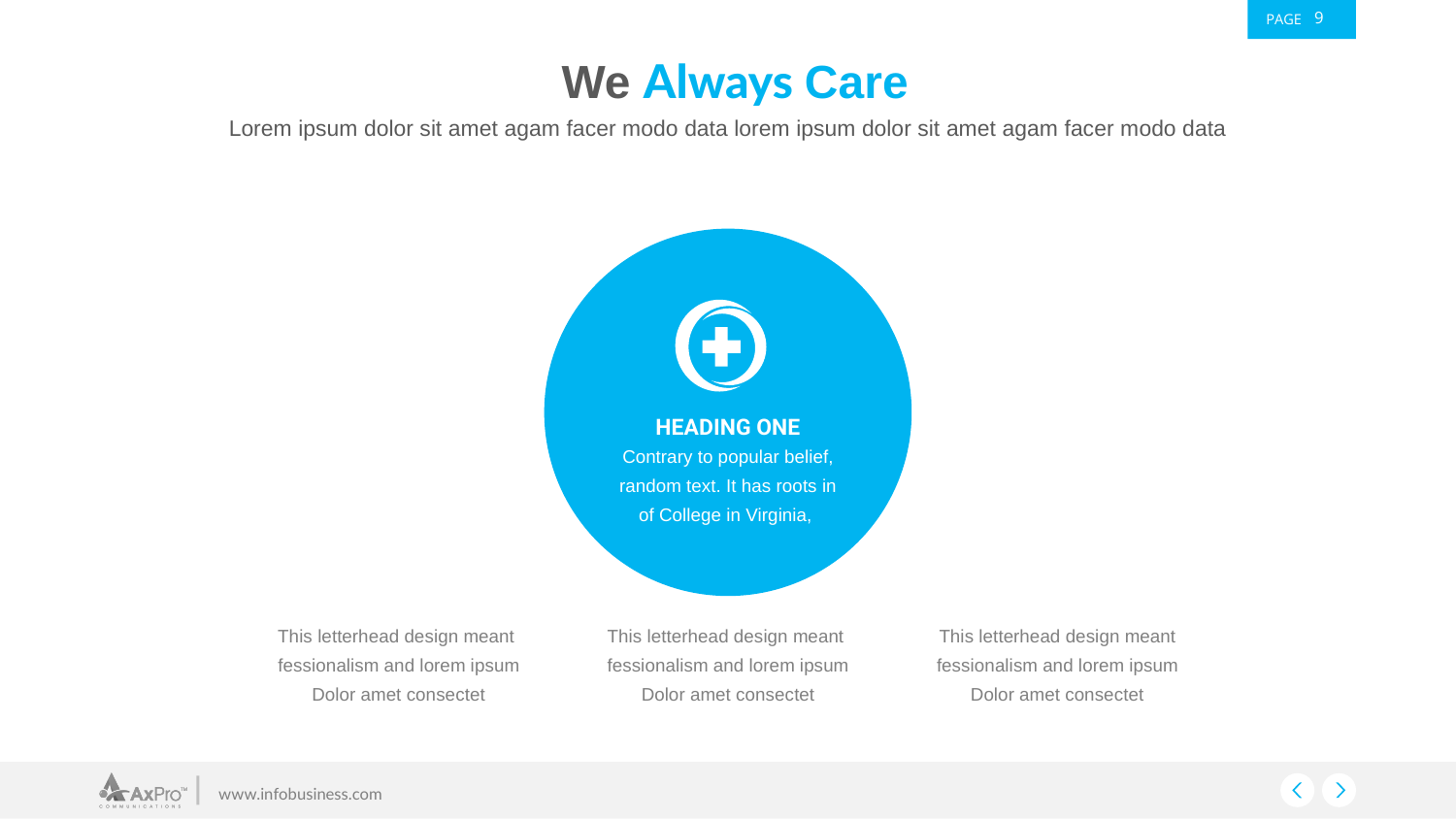

9
We Always Care
Lorem ipsum dolor sit amet agam facer modo data lorem ipsum dolor sit amet agam facer modo data

HEADING ONE
Contrary to popular belief, random text. It has roots in of College in Virginia,
This letterhead design meant  fessionalism and lorem ipsum
Dolor amet consectet
This letterhead design meant  fessionalism and lorem ipsum
Dolor amet consectet
This letterhead design meant fessionalism and lorem ipsum
Dolor amet consectet
www.infobusiness.com